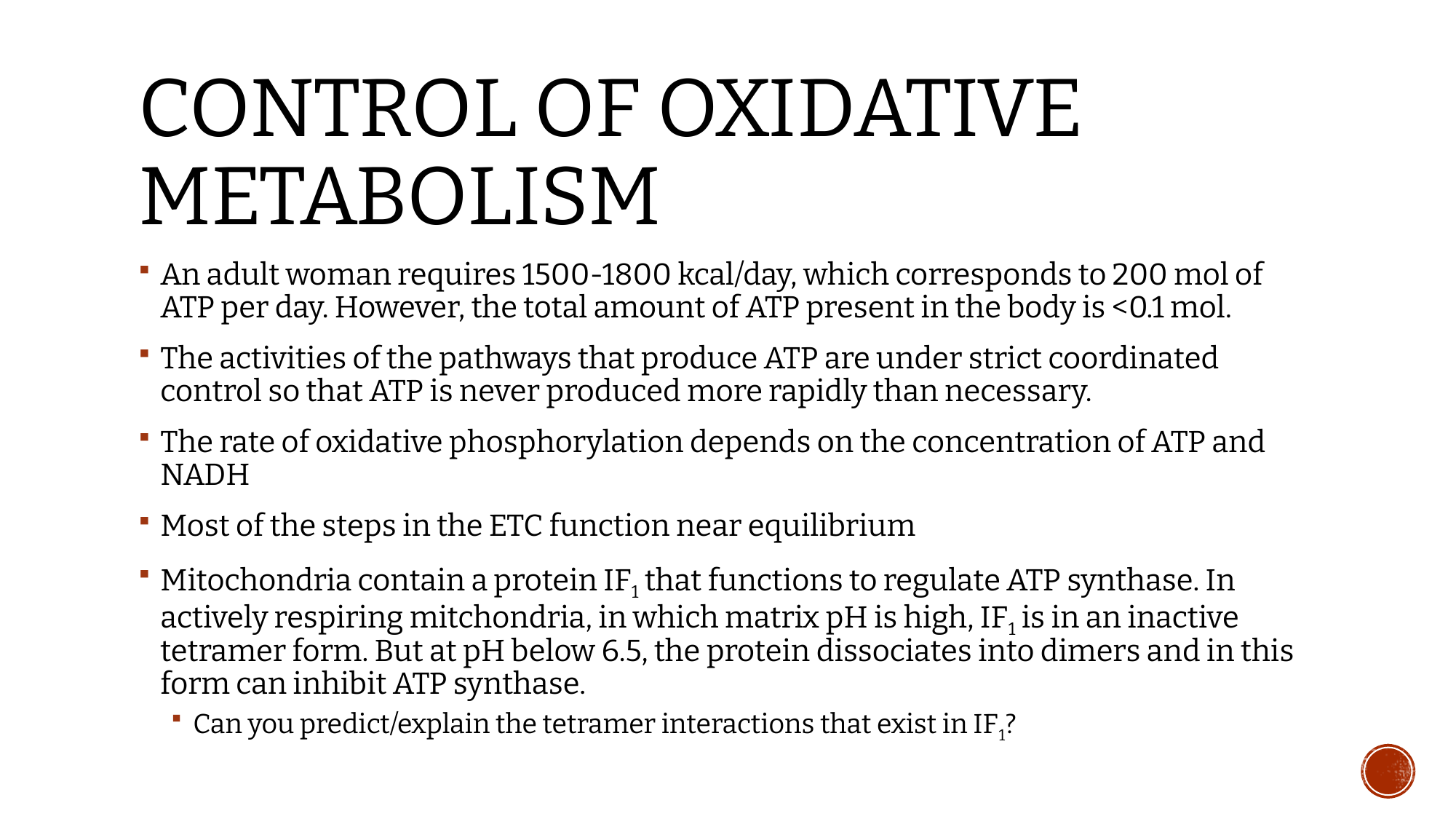

# Control of Oxidative Metabolism
An adult woman requires 1500-1800 kcal/day, which corresponds to 200 mol of ATP per day. However, the total amount of ATP present in the body is <0.1 mol.
The activities of the pathways that produce ATP are under strict coordinated control so that ATP is never produced more rapidly than necessary.
The rate of oxidative phosphorylation depends on the concentration of ATP and NADH
Most of the steps in the ETC function near equilibrium
Mitochondria contain a protein IF1 that functions to regulate ATP synthase. In actively respiring mitchondria, in which matrix pH is high, IF1 is in an inactive tetramer form. But at pH below 6.5, the protein dissociates into dimers and in this form can inhibit ATP synthase.
Can you predict/explain the tetramer interactions that exist in IF1?